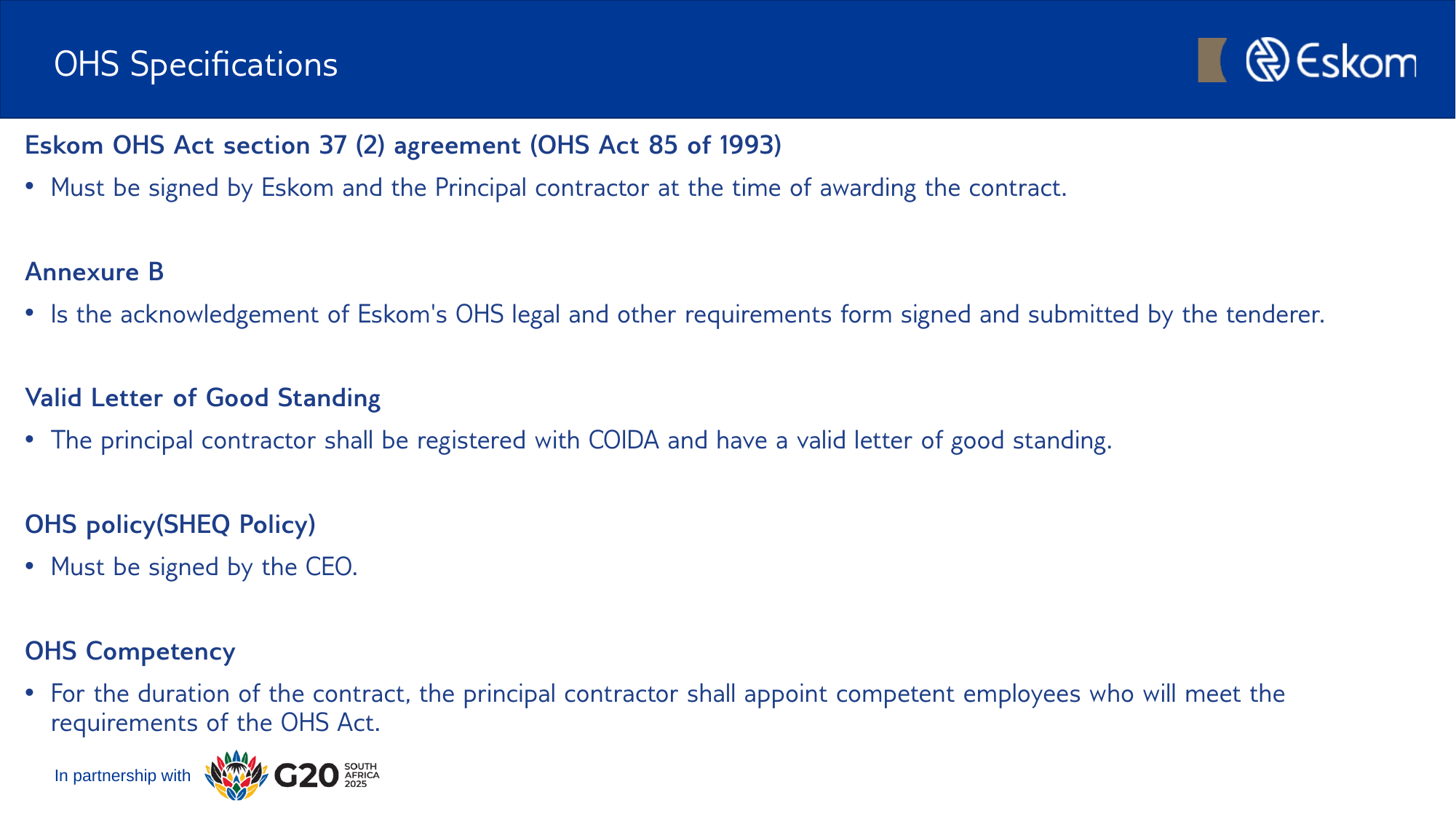

# OHS Specifications
Eskom OHS Act section 37 (2) agreement (OHS Act 85 of 1993)
Must be signed by Eskom and the Principal contractor at the time of awarding the contract.

Annexure B
Is the acknowledgement of Eskom's OHS legal and other requirements form signed and submitted by the tenderer.

Valid Letter of Good Standing
The principal contractor shall be registered with COIDA and have a valid letter of good standing.

OHS policy(SHEQ Policy)
Must be signed by the CEO.

OHS Competency
For the duration of the contract, the principal contractor shall appoint competent employees who will meet the requirements of the OHS Act.